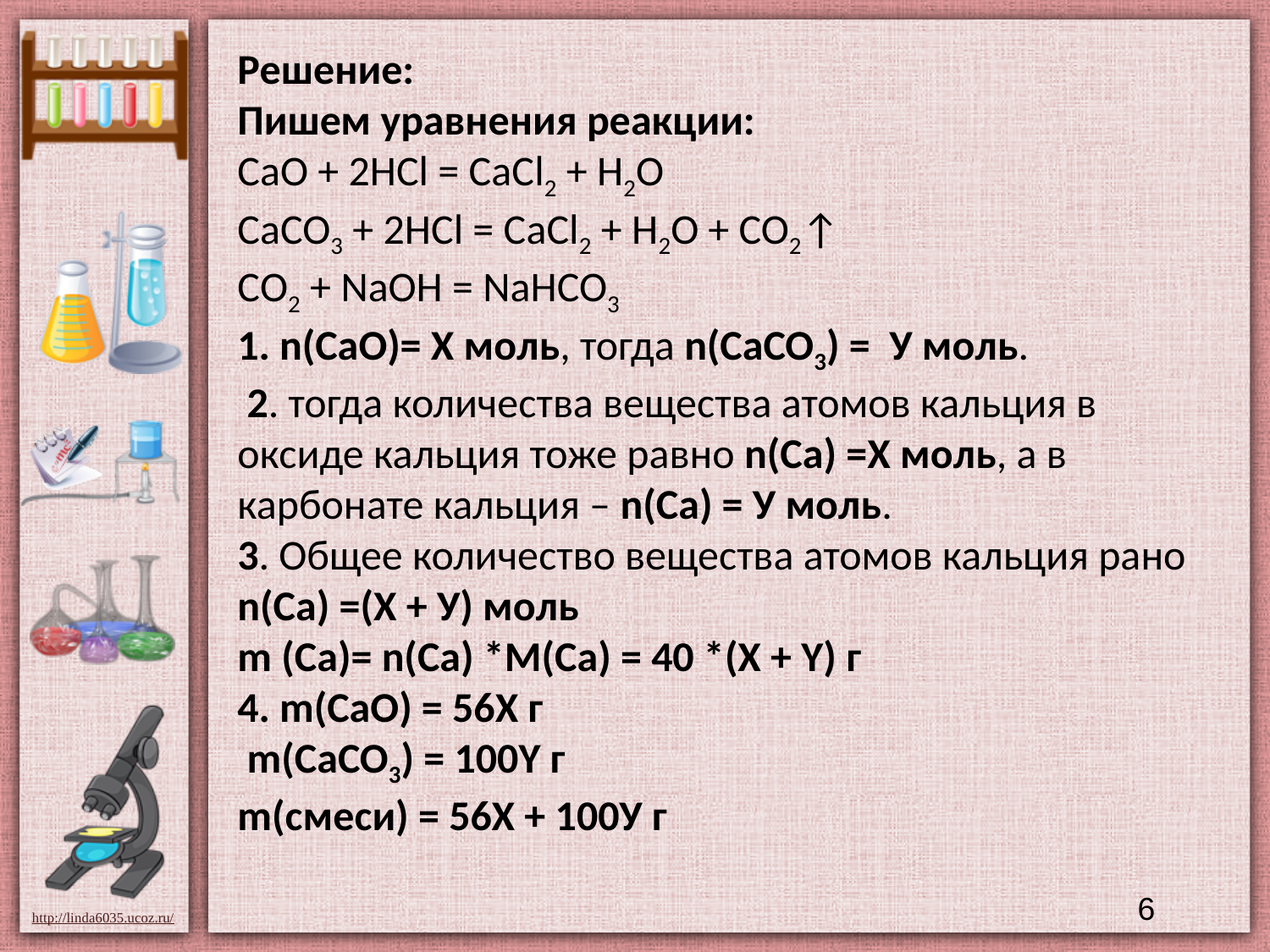

Решение:
Пишем уравнения реакции:
CaO + 2HCl = CaCl2 + H2O
CaCO3 + 2HCl = CaCl2 + H2O + CO2↑
СО2 + NaOH = NaHCO3
1. n(CaO)= X моль, тогда n(CaCO3) =  У моль.
 2. тогда количества вещества атомов кальция в оксиде кальция тоже равно n(Ca) =Х моль, а в карбонате кальция – n(Ca) = У моль.
3. Общее количество вещества атомов кальция рано n(Ca) =(Х + У) моль
m (Ca)= n(Ca) *M(Ca) = 40 *(X + Y) г
4. m(CaO) = 56X г
 m(CaCO3) = 100Y г
m(смеси) = 56Х + 100У г

6